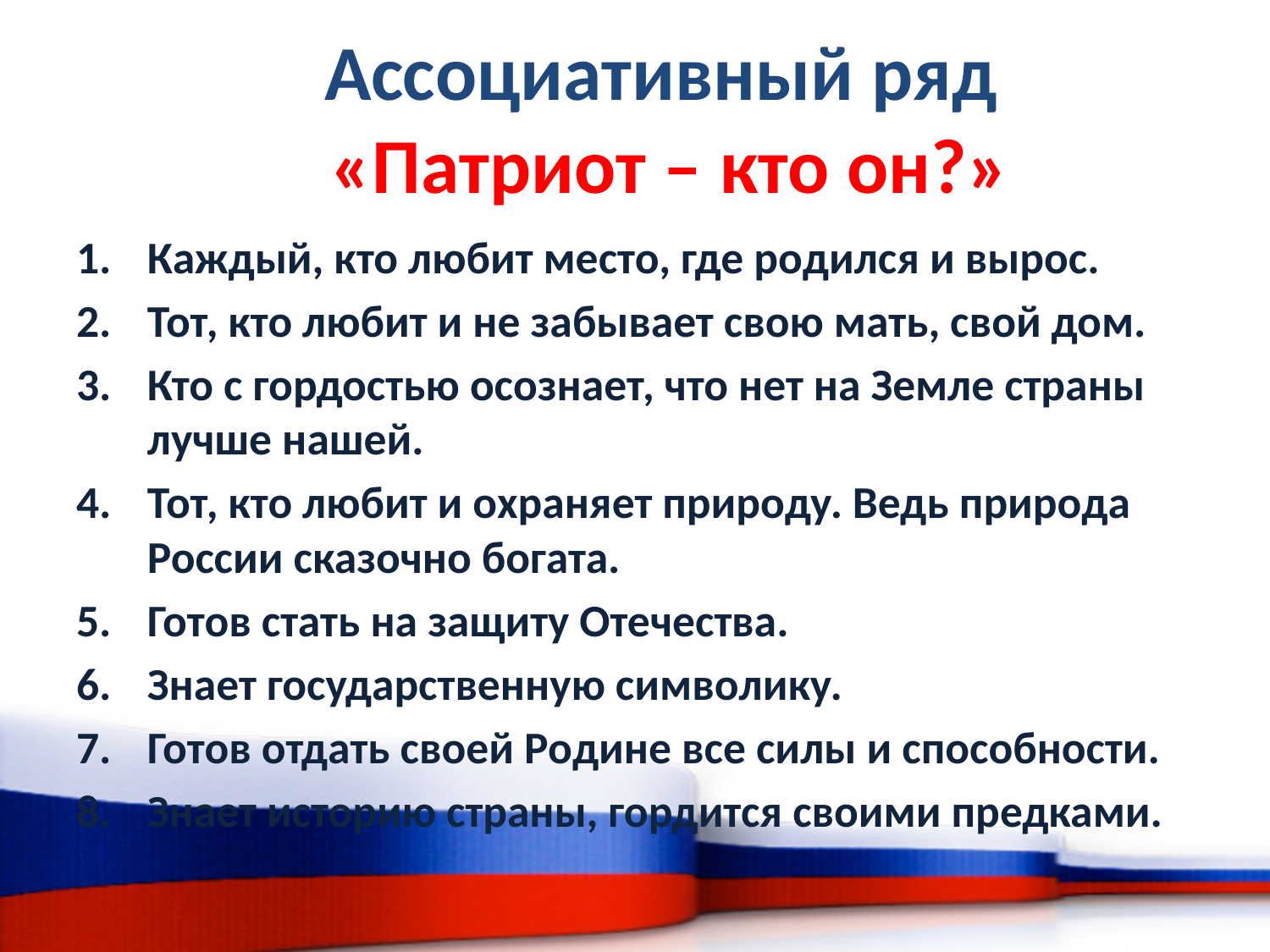

Ассоциативный ряд
 «Патриот – кто он?»
Каждый, кто любит место, где родился и вырос.
Тот, кто любит и не забывает свою мать, свой дом.
Кто с гордостью осознает, что нет на Земле страны лучше нашей.
Тот, кто любит и охраняет природу. Ведь природа России сказочно богата.
Готов стать на защиту Отечества.
Знает государственную символику.
Готов отдать своей Родине все силы и способности.
Знает историю страны, гордится своими предками.